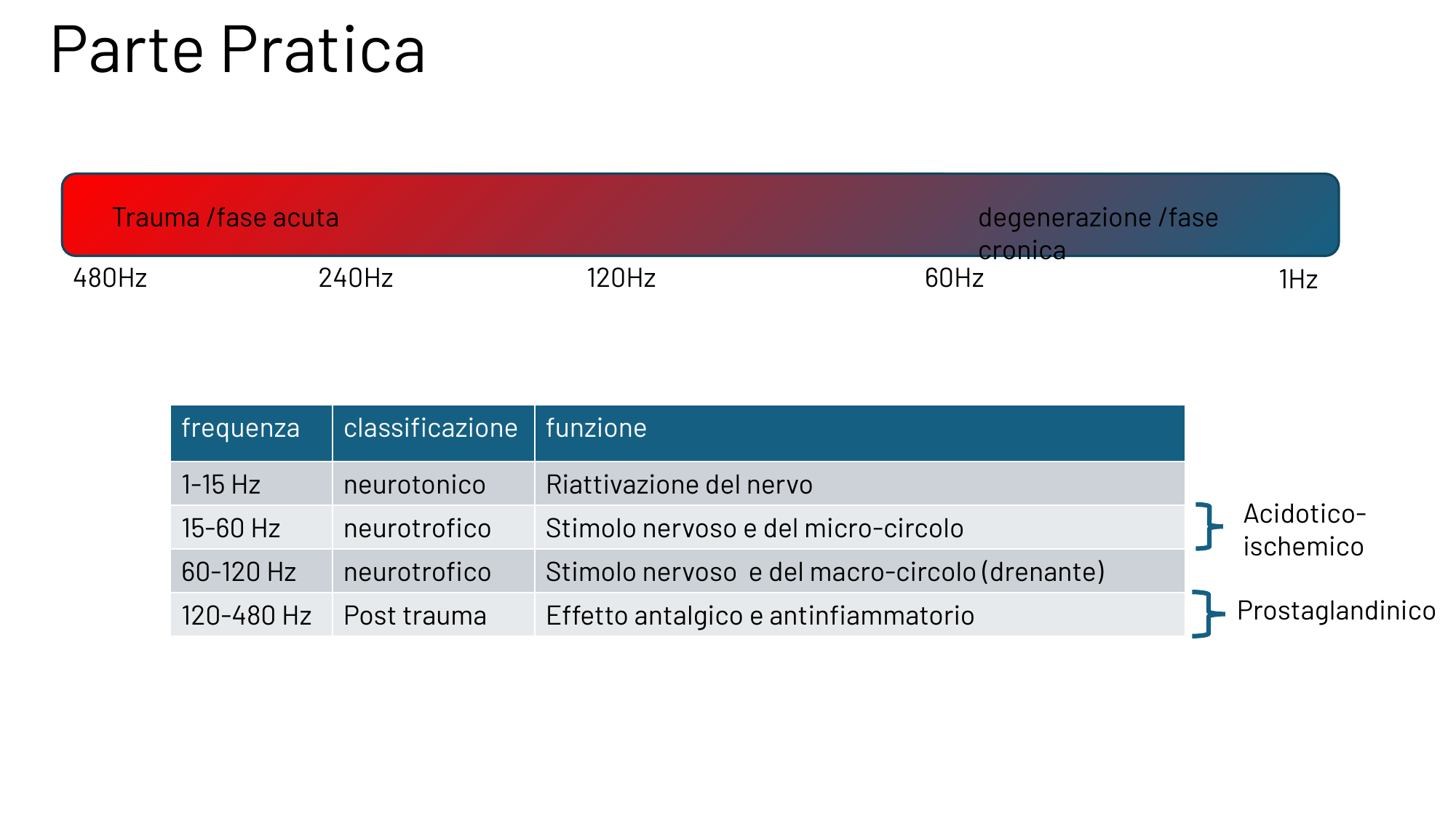

# Parte Pratica

Trauma /fase acuta
degenerazione /fase cronica
480Hz
120Hz
60Hz
240Hz
1Hz
| frequenza | classificazione | funzione |
| --- | --- | --- |
| 1-15 Hz | neurotonico | Riattivazione del nervo |
| 15-60 Hz | neurotrofico | Stimolo nervoso e del micro-circolo |
| 60-120 Hz | neurotrofico | Stimolo nervoso e del macro-circolo (drenante) |
| 120-480 Hz | Post trauma | Effetto antalgico e antinfiammatorio |
Acidotico-
ischemico

Prostaglandinico